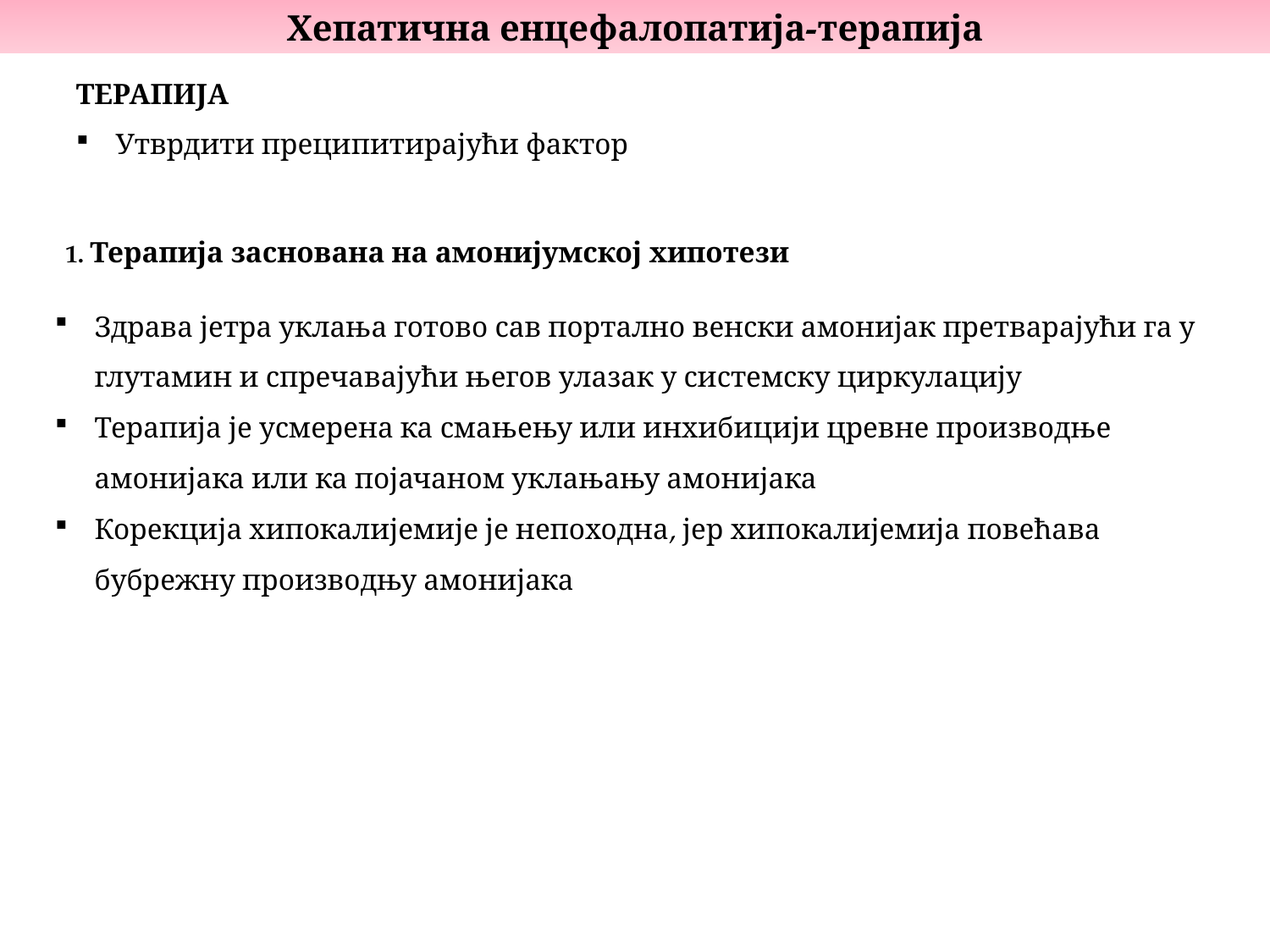

Хепатична енцефалопатија-терапија
ТЕРАПИЈА
Утврдити преципитирајући фактор
1. Терапија заснована на амонијумској хипотези
Здрава јетра уклања готово сав портално венски амонијак претварајући га у глутамин и спречавајући његов улазак у системску циркулацију
Терапија је усмерена ка смањењу или инхибицији цревне производње амонијака или ка појачаном уклањању амонијака
Корекција хипокалијемије је непоходна, јер хипокалијемија повећава бубрежну производњу амонијака